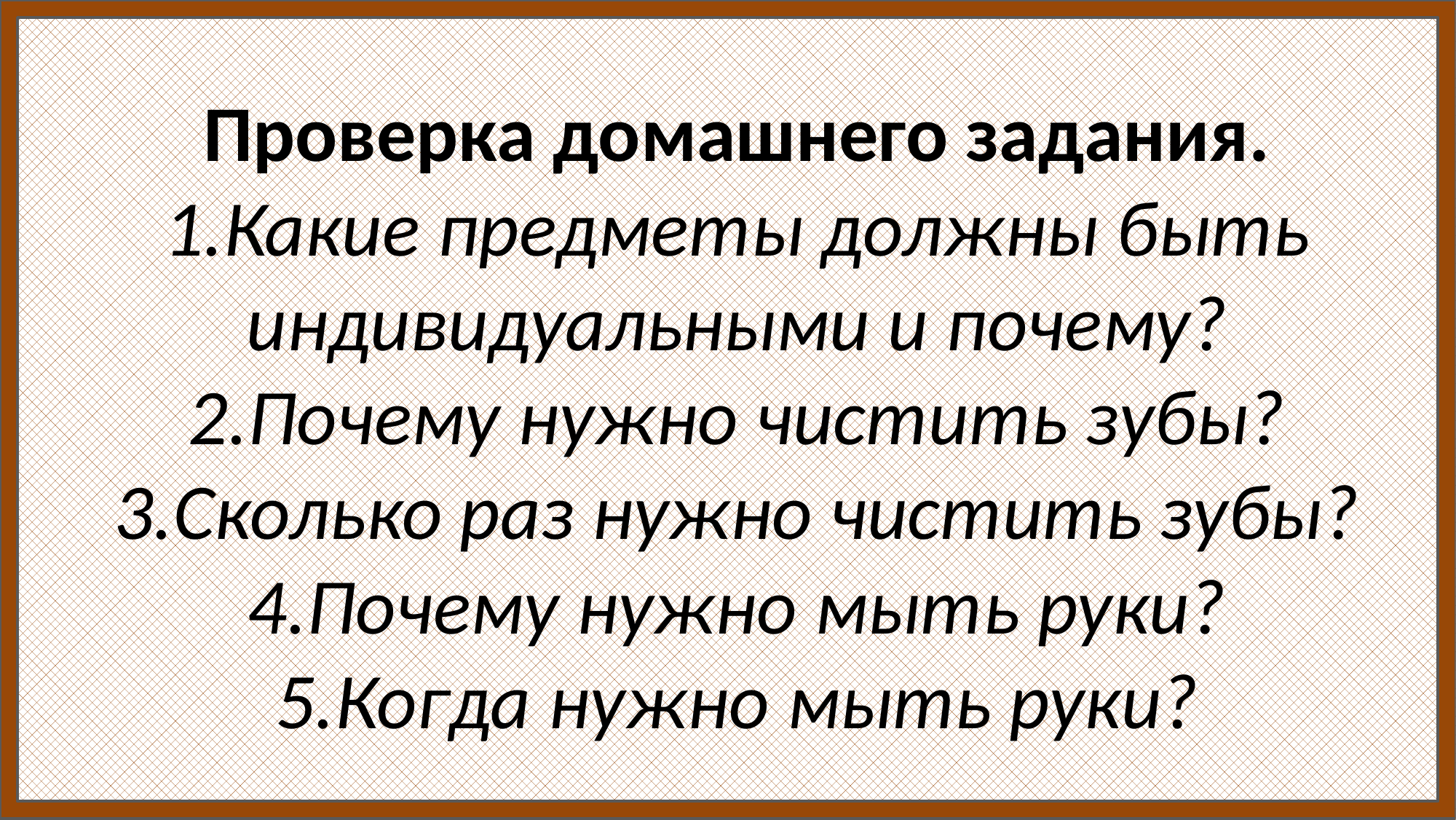

# Проверка домашнего задания. 1.Какие предметы должны быть индивидуальными и почему? 2.Почему нужно чистить зубы? 3.Сколько раз нужно чистить зубы? 4.Почему нужно мыть руки? 5.Когда нужно мыть руки?